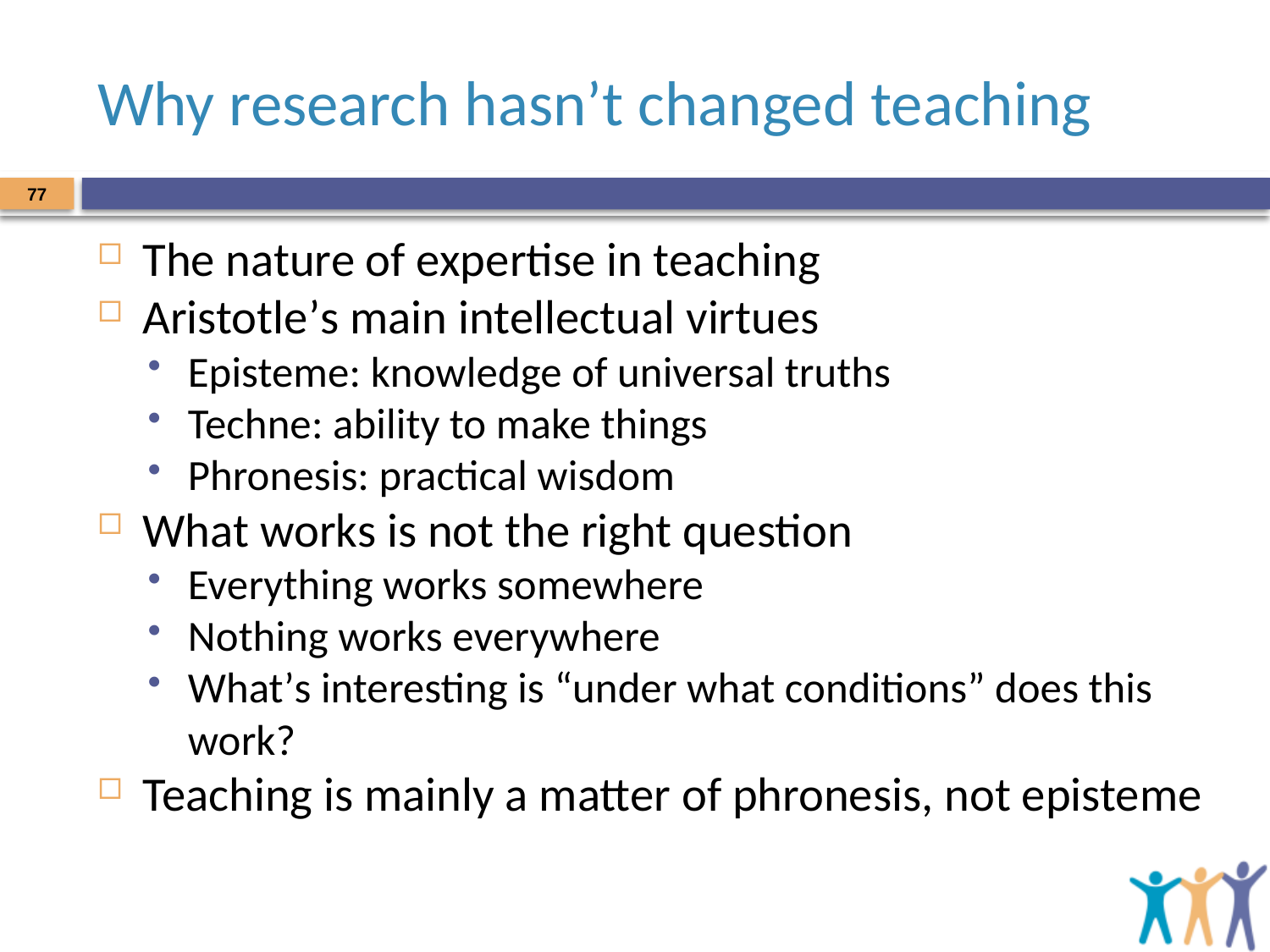

# Why research hasn’t changed teaching
77
The nature of expertise in teaching
Aristotle’s main intellectual virtues
Episteme: knowledge of universal truths
Techne: ability to make things
Phronesis: practical wisdom
What works is not the right question
Everything works somewhere
Nothing works everywhere
What’s interesting is “under what conditions” does this work?
Teaching is mainly a matter of phronesis, not episteme